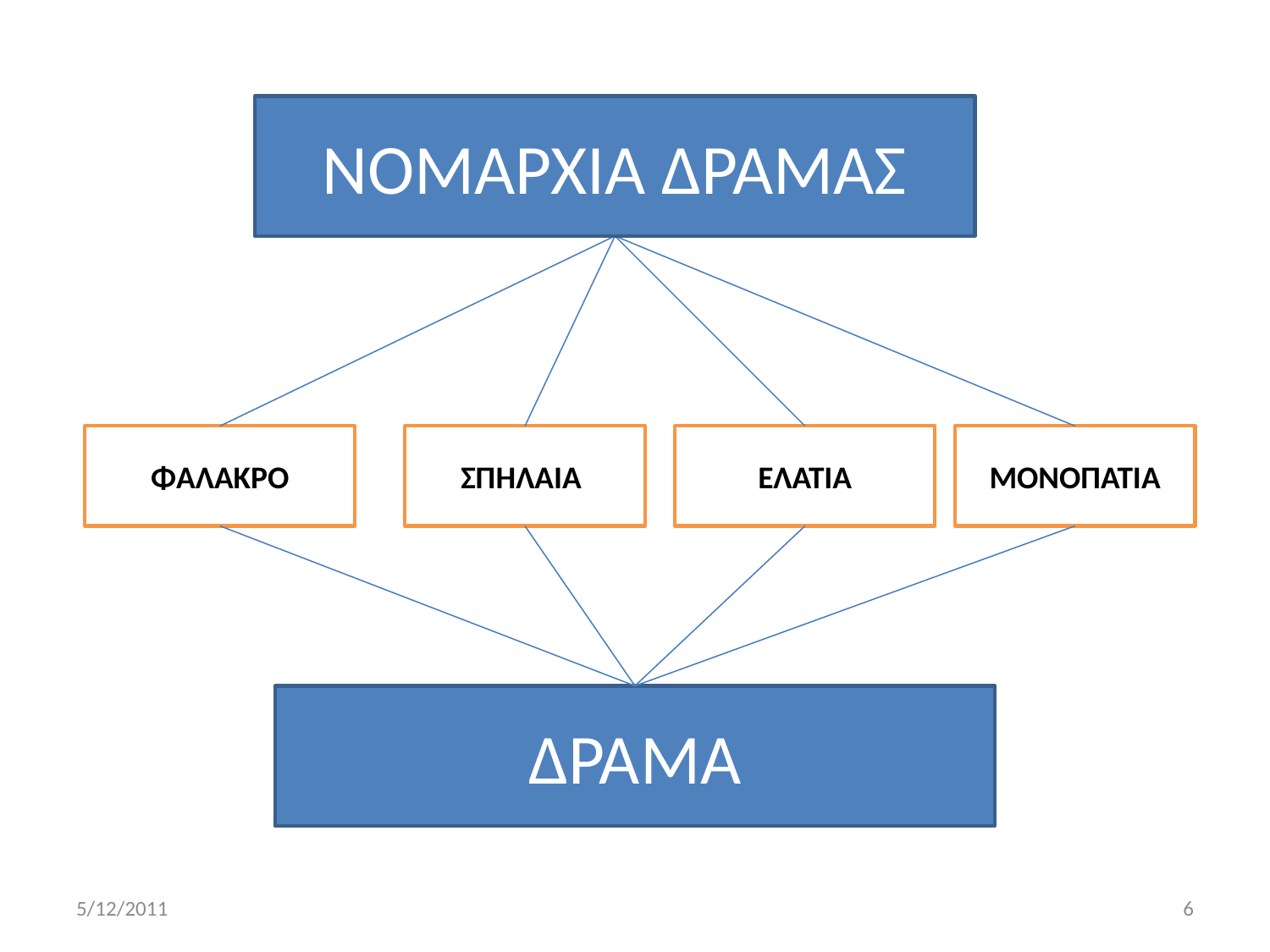

ΝΟΜΑΡΧΙΑ ΔΡΑΜΑΣ
ΦΑΛΑΚΡΟ
ΣΠΗΛΑΙΑ
ΕΛΑΤΙΑ
ΜΟΝΟΠΑΤΙΑ
ΔΡΑΜΑ
5/12/2011
6